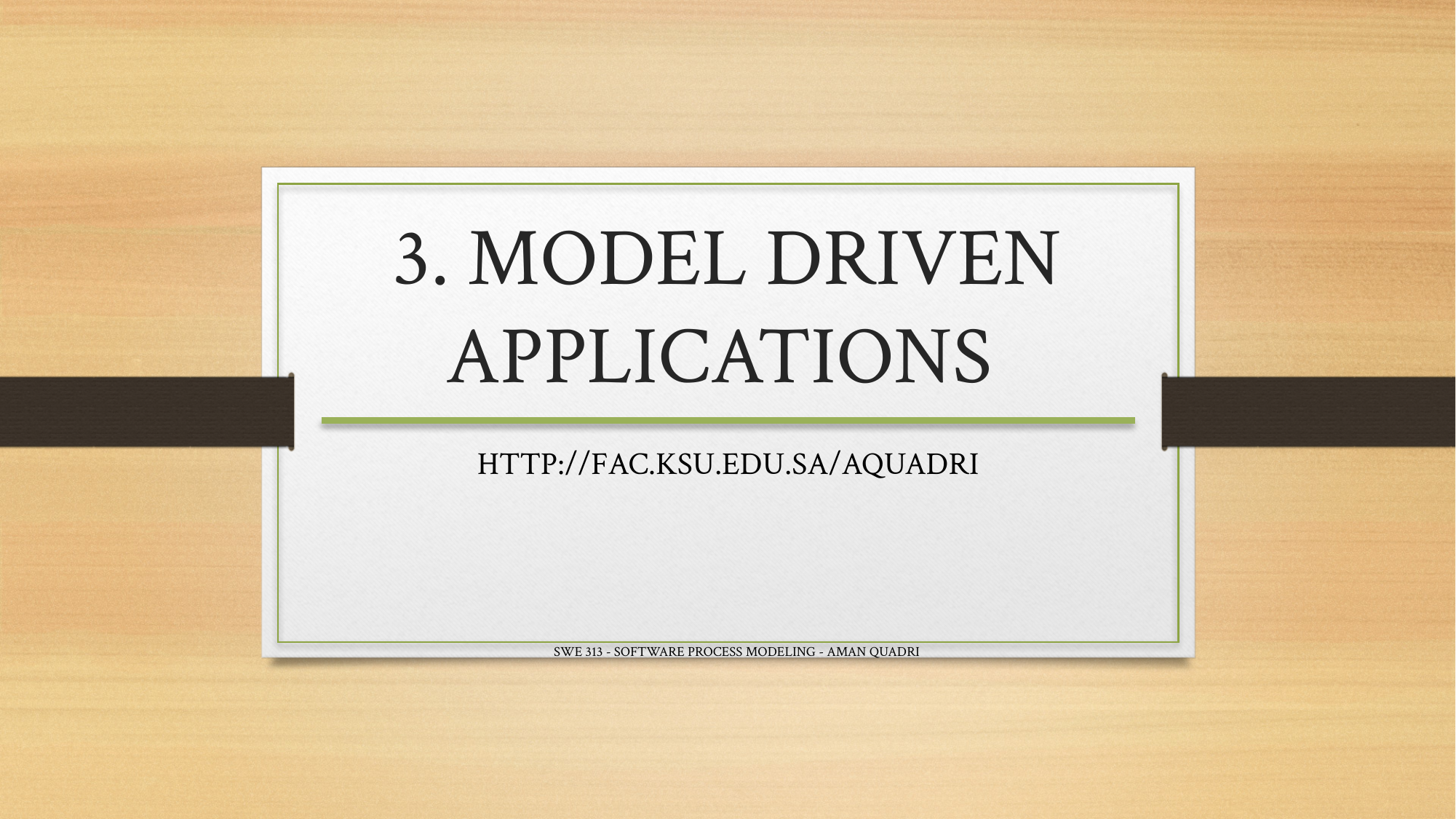

# 3. MODEL DRIVEN APPLICATIONS
HTTP://FAC.KSU.EDU.SA/AQUADRI
SWE 313 - SOFTWARE PROCESS MODELING - AMAN QUADRI